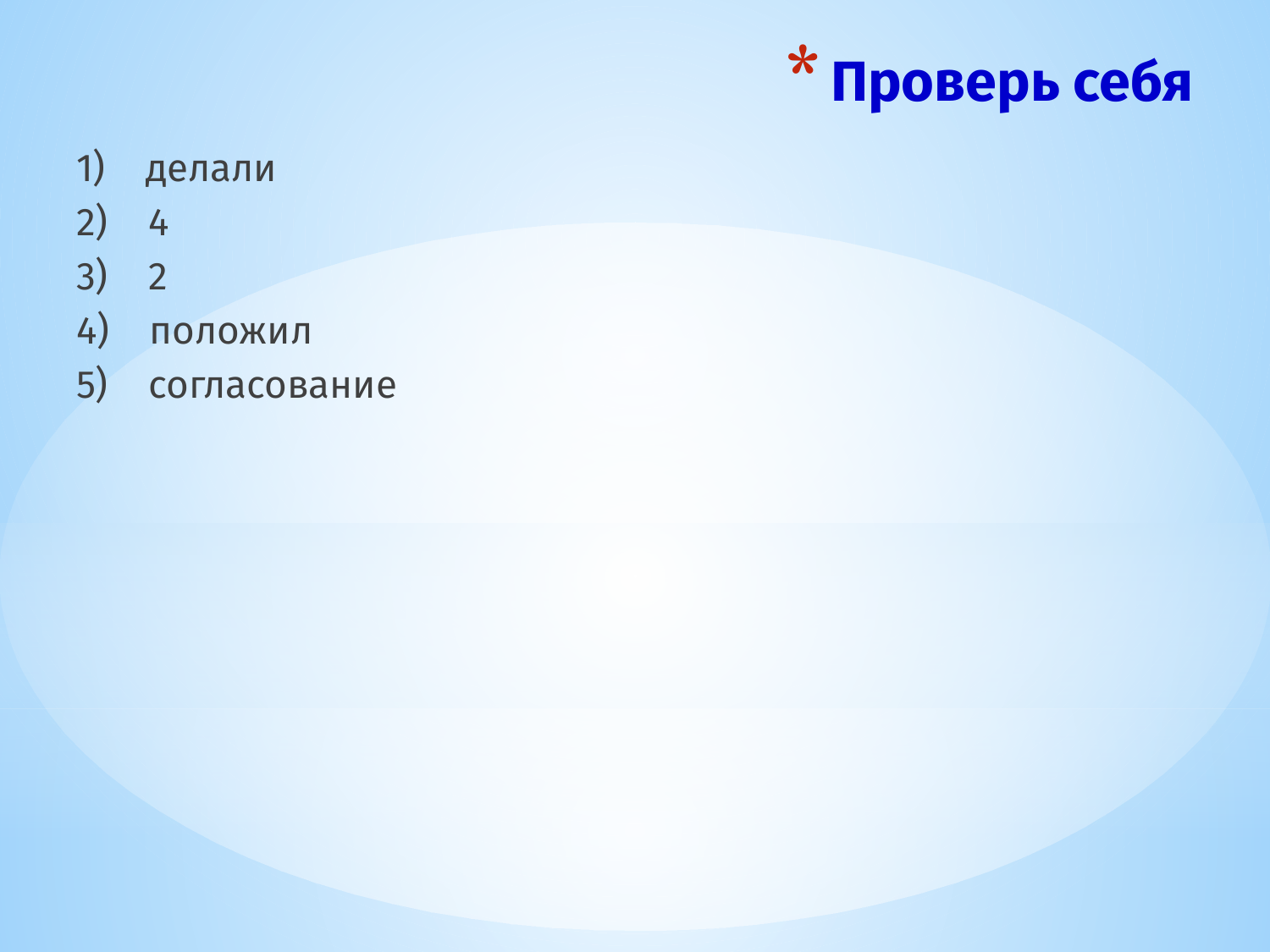

# Проверь себя
1)    делали
2)    4
3)    2
4)    положил
5)    согласование